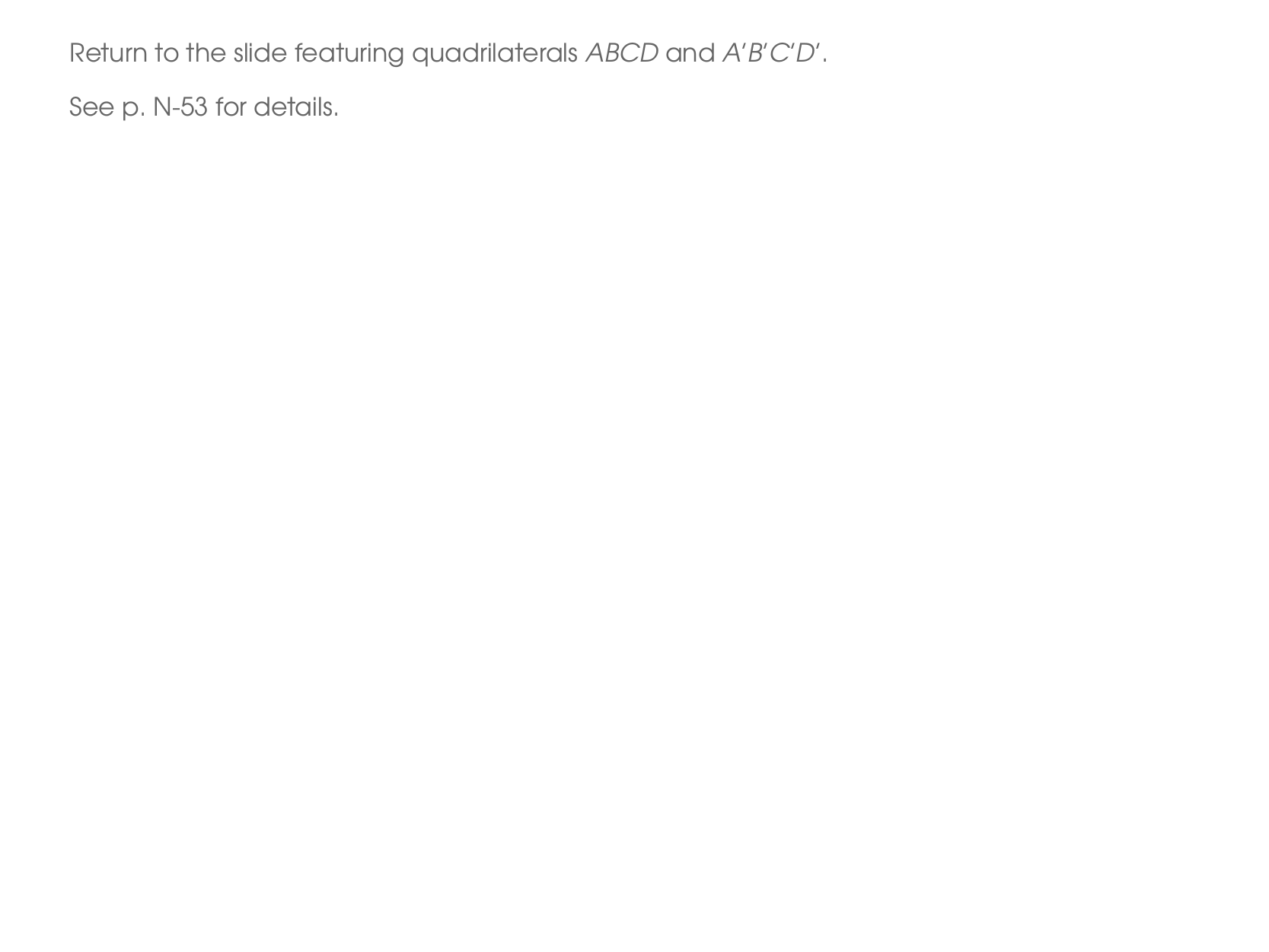

Return to the slide featuring quadrilaterals ABCD and A′B′C′D′.
See p. N-53 for details.